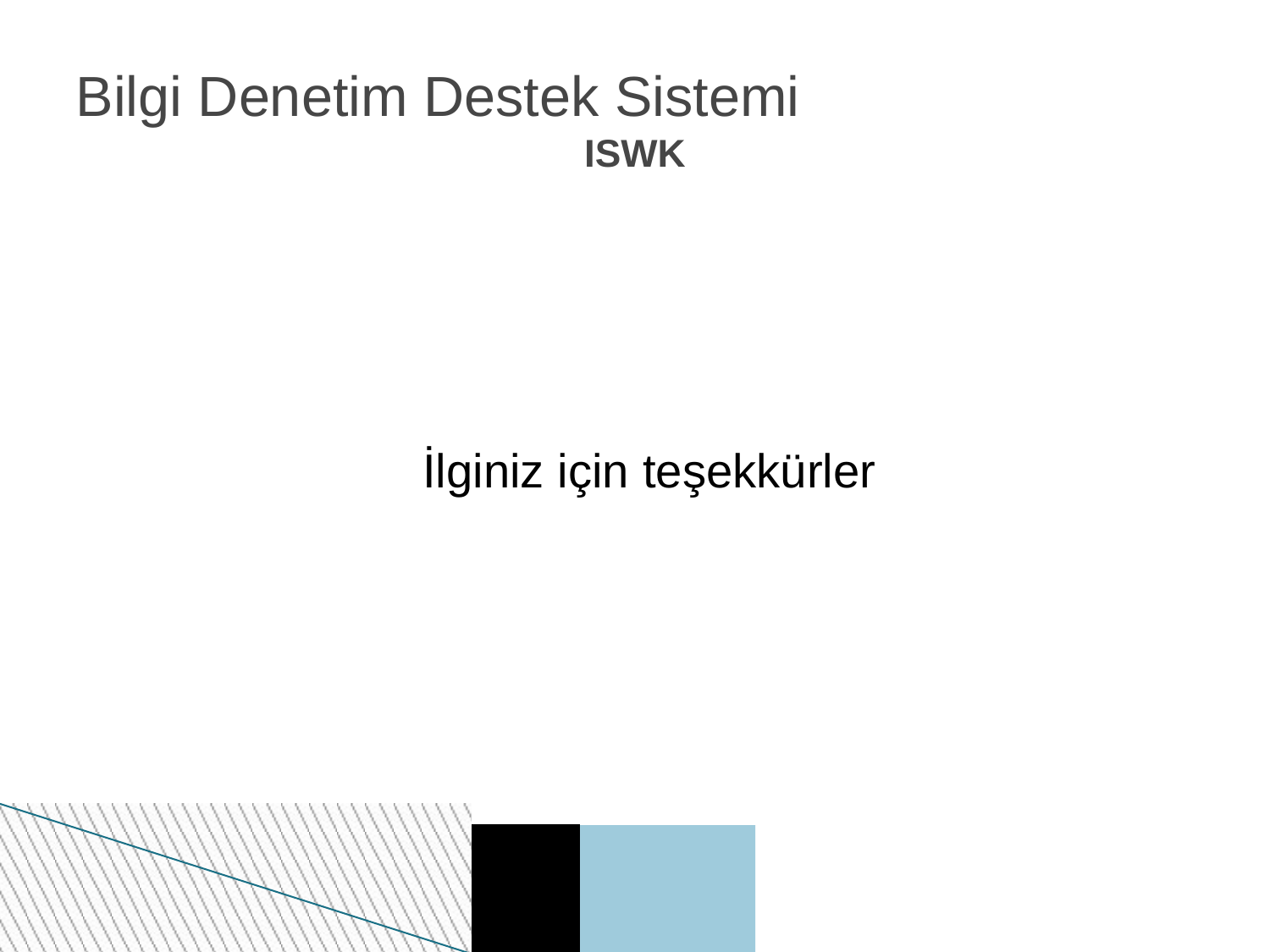

Bilgi Denetim Destek Sistemi
ISWK

                          İlginiz için teşekkürler